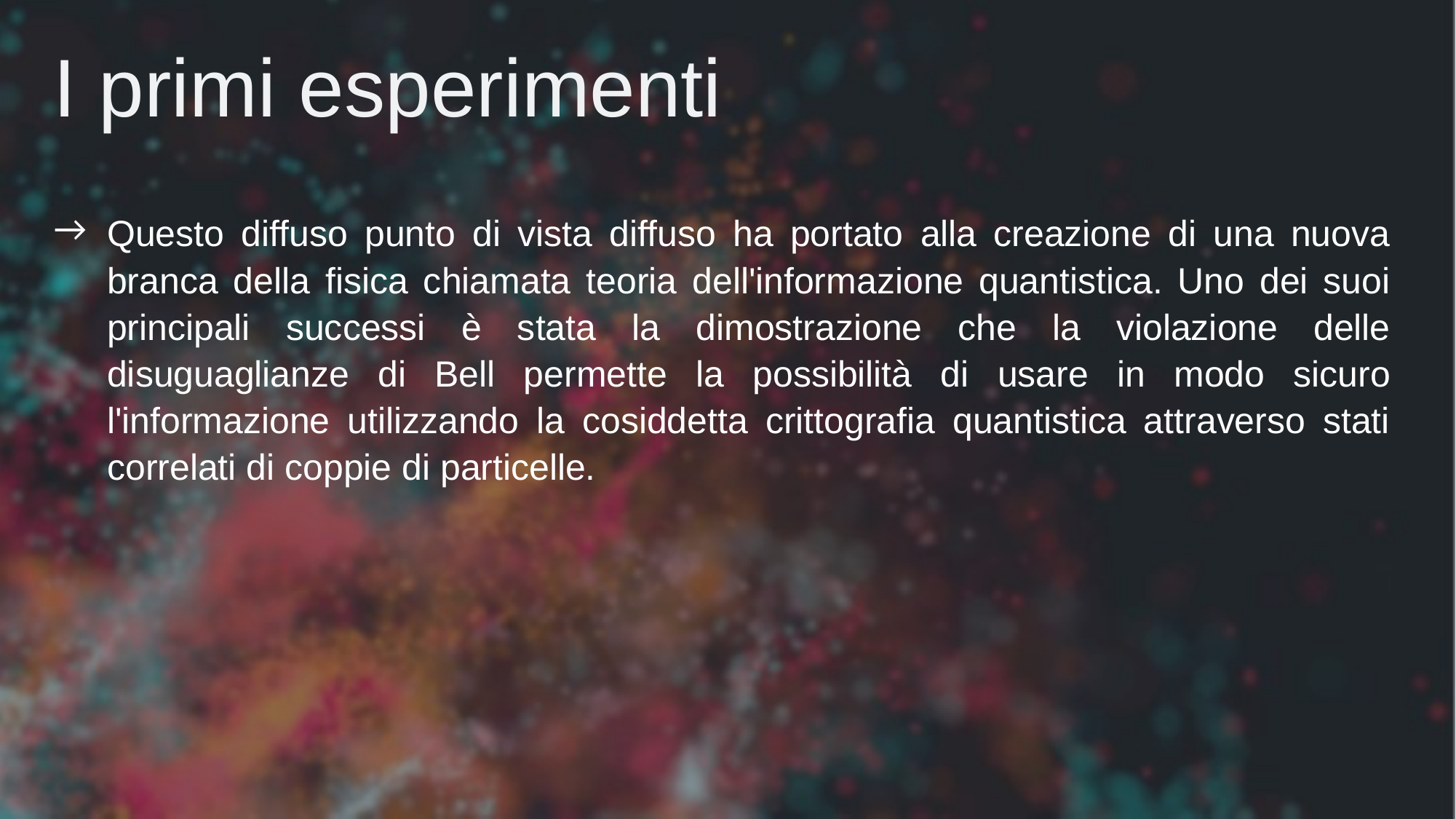

# I primi esperimenti
Questo diffuso punto di vista diffuso ha portato alla creazione di una nuova branca della fisica chiamata teoria dell'informazione quantistica. Uno dei suoi principali successi è stata la dimostrazione che la violazione delle disuguaglianze di Bell permette la possibilità di usare in modo sicuro l'informazione utilizzando la cosiddetta crittografia quantistica attraverso stati correlati di coppie di particelle.